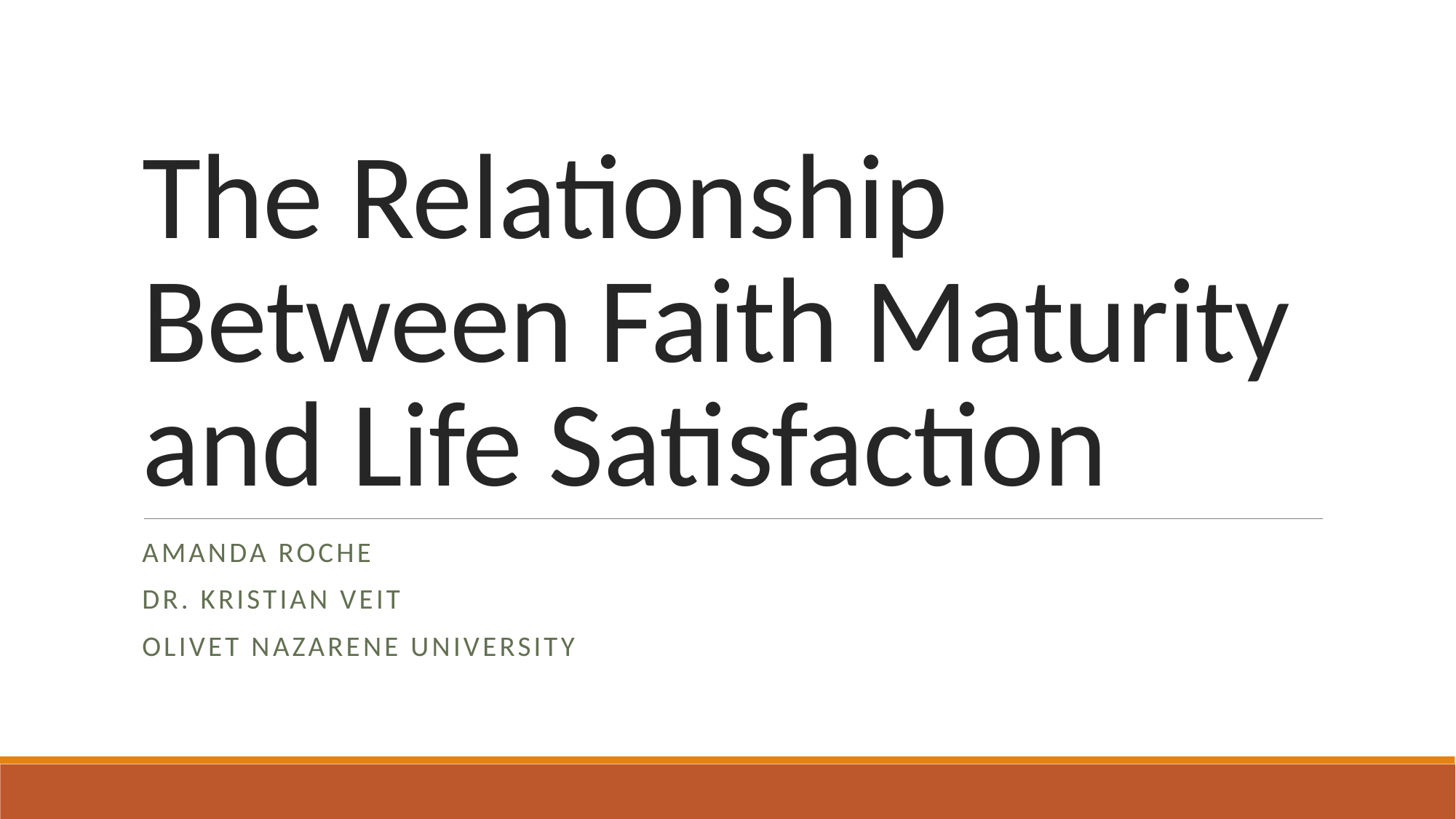

# The Relationship Between Faith Maturity and Life Satisfaction
Amanda Roche
Dr. Kristian Veit
Olivet Nazarene University